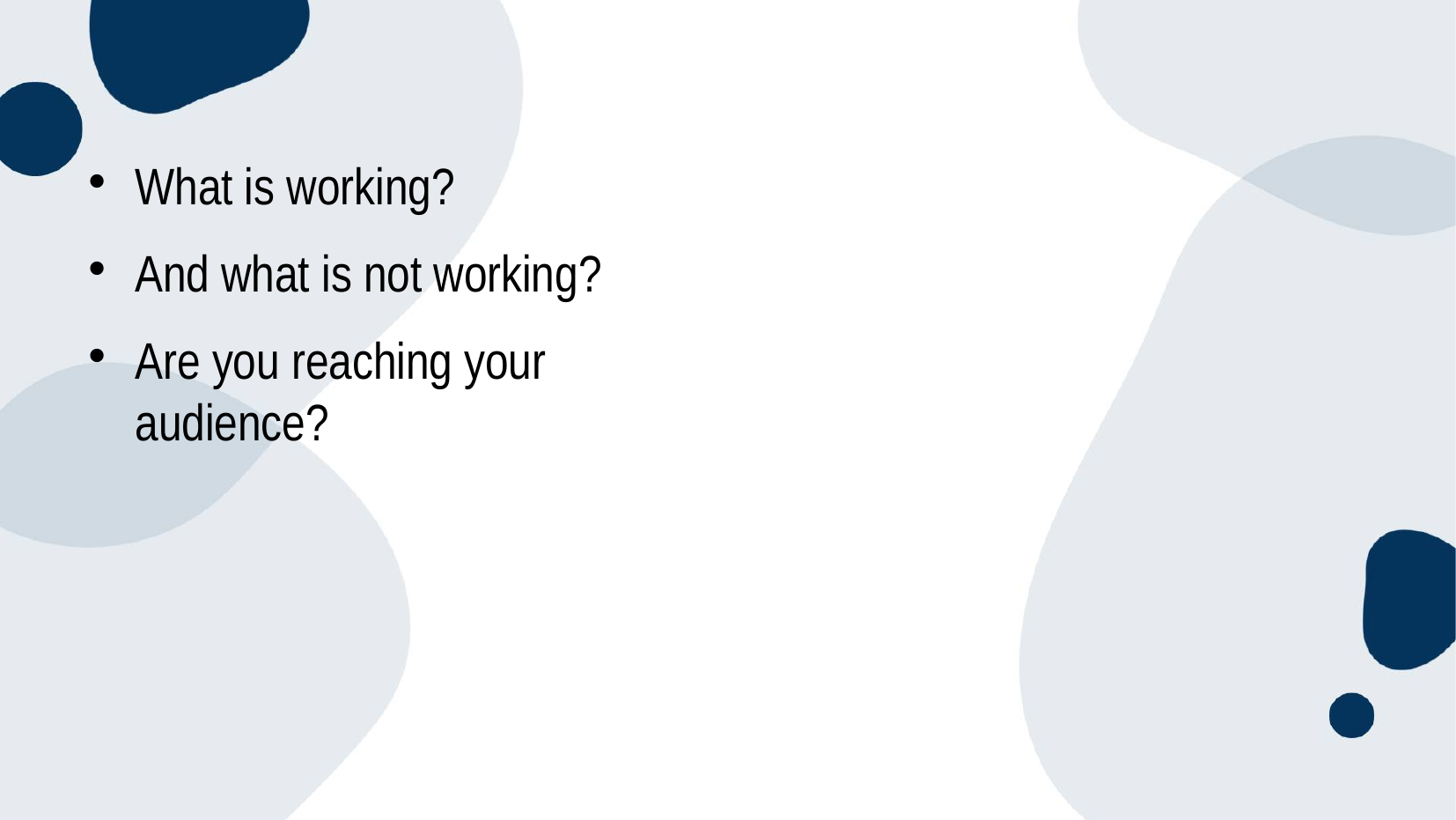

What is working?
And what is not working?
Are you reaching your audience?